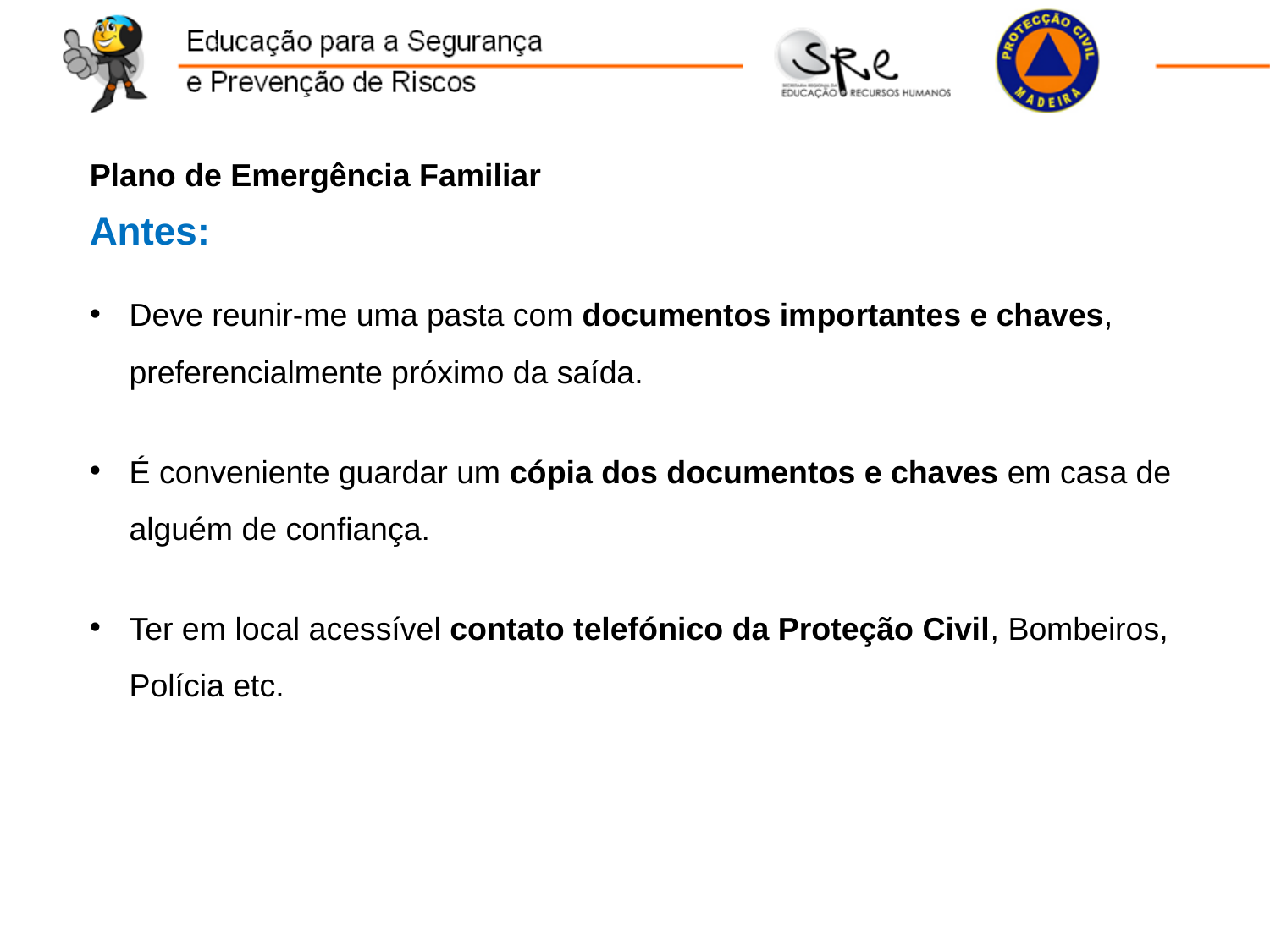

Plano de Emergência Familiar
Antes:
Deve reunir-me uma pasta com documentos importantes e chaves, preferencialmente próximo da saída.
É conveniente guardar um cópia dos documentos e chaves em casa de alguém de confiança.
Ter em local acessível contato telefónico da Proteção Civil, Bombeiros, Polícia etc.